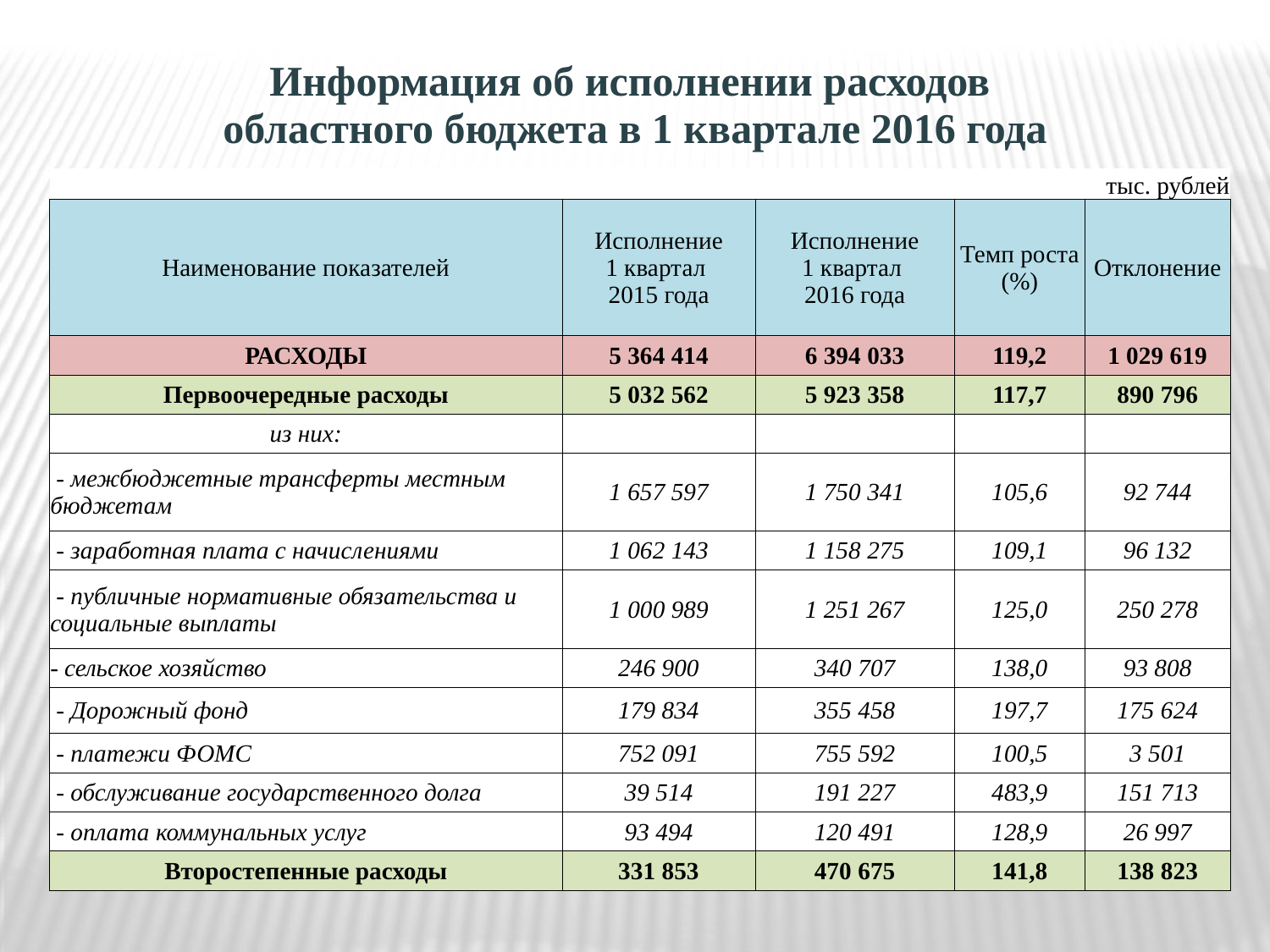

| Информация об исполнении расходов областного бюджета в 1 квартале 2016 года |
| --- |
|  |  |  |  | тыс. рублей |
| --- | --- | --- | --- | --- |
| Наименование показателей | Исполнение 1 квартал 2015 года | Исполнение 1 квартал 2016 года | Темп роста (%) | Отклонение |
| РАСХОДЫ | 5 364 414 | 6 394 033 | 119,2 | 1 029 619 |
| Первоочередные расходы | 5 032 562 | 5 923 358 | 117,7 | 890 796 |
| из них: |  |  |  |  |
| - межбюджетные трансферты местным бюджетам | 1 657 597 | 1 750 341 | 105,6 | 92 744 |
| - заработная плата с начислениями | 1 062 143 | 1 158 275 | 109,1 | 96 132 |
| - публичные нормативные обязательства и социальные выплаты | 1 000 989 | 1 251 267 | 125,0 | 250 278 |
| - сельское хозяйство | 246 900 | 340 707 | 138,0 | 93 808 |
| - Дорожный фонд | 179 834 | 355 458 | 197,7 | 175 624 |
| - платежи ФОМС | 752 091 | 755 592 | 100,5 | 3 501 |
| - обслуживание государственного долга | 39 514 | 191 227 | 483,9 | 151 713 |
| - оплата коммунальных услуг | 93 494 | 120 491 | 128,9 | 26 997 |
| Второстепенные расходы | 331 853 | 470 675 | 141,8 | 138 823 |